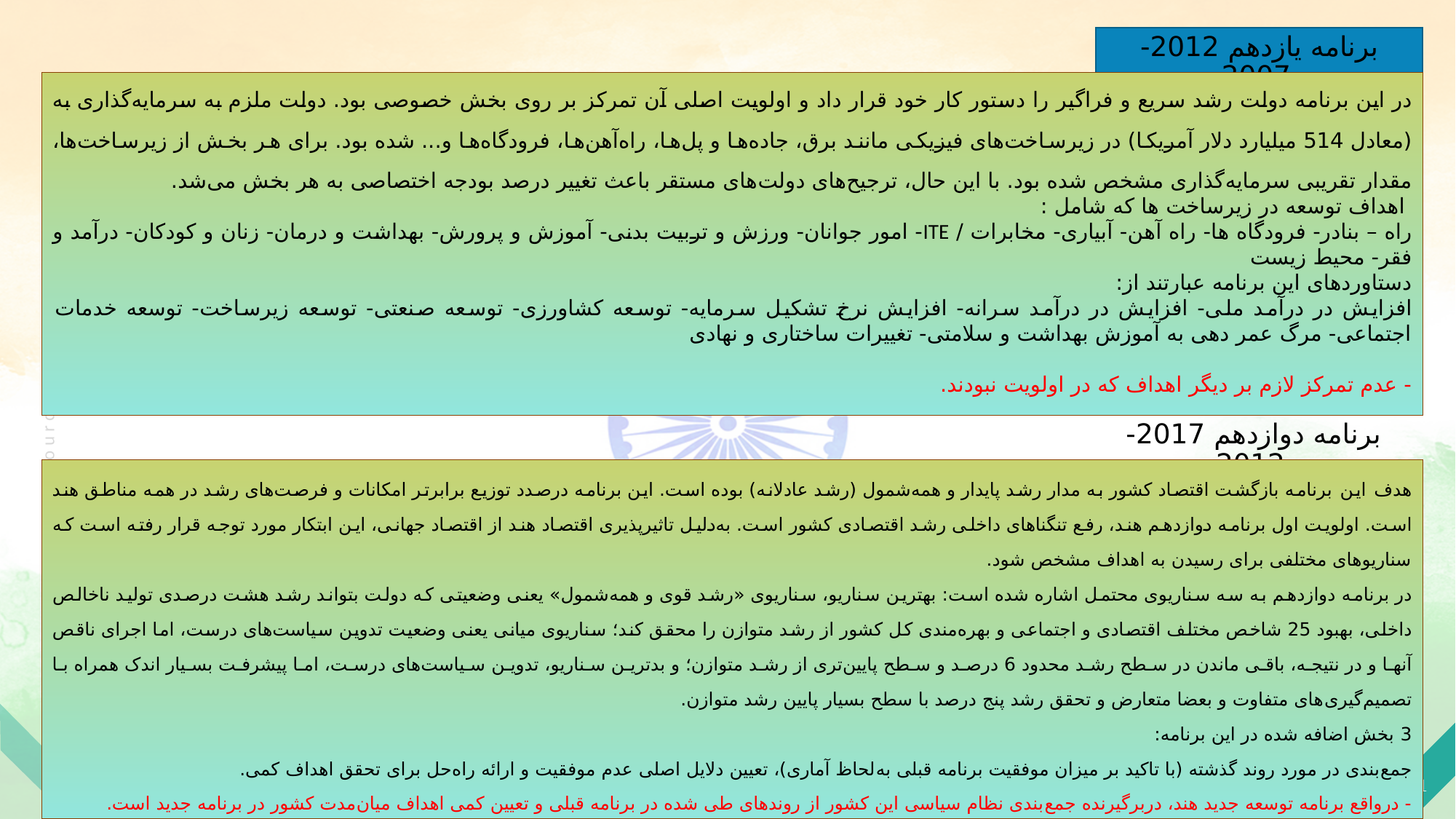

# برنامه یازدهم 2012-2007

در این برنامه دولت رشد سریع و فراگیر را دستور کار خود قرار داد و اولویت اصلی آن تمرکز بر روی بخش خصوصی بود. دولت ملزم به سرمایه‌گذاری به (معادل 514 میلیارد دلار آمریكا) در زیرساخت‌های فیزیكی مانند برق، جاده‌ها و پل‌ها، راه‌آهن‌ها، فرودگاه‌ها و... شده بود. برای هر بخش از زیرساخت‌ها، مقدار تقریبی سرمایه‌گذاری مشخص شده بود. با این حال، ترجیح‌های دولت‌های مستقر باعث تغییر درصد بودجه اختصاصی به هر بخش می‌شد.
 اهداف توسعه در زیرساخت ها که شامل :
راه – بنادر- فرودگاه ها- راه آهن- آبیاری- مخابرات / ITE- امور جوانان- ورزش و تربیت بدنی- آموزش و پرورش- بهداشت و درمان- زنان و کودکان- درآمد و فقر- محیط زیست
دستاوردهای این برنامه عبارتند از:
افزایش در درآمد ملی- افزایش در درآمد سرانه- افزایش نرخ تشکیل سرمایه- توسعه کشاورزی- توسعه صنعتی- توسعه زیرساخت- توسعه خدمات اجتماعی- مرگ عمر دهی به آموزش بهداشت و سلامتی- تغییرات ساختاری و نهادی

- عدم تمرکز لازم بر دیگر اهداف که در اولویت نبودند.

برنامه دوازدهم 2017-2012
هدف این برنامه بازگشت اقتصاد کشور به مدار رشد پایدار و همه‌شمول (رشد عادلانه) بوده است. این برنامه درصدد توزیع برابرتر امكانات و فرصت‌های رشد در همه مناطق هند است. اولویت اول برنامه دوازدهم هند، رفع تنگناهای داخلی رشد اقتصادی کشور است. به‌دلیل تاثیرپذیری اقتصاد هند از اقتصاد جهانی، این ابتكار مورد توجه قرار رفته است که سناریوهای مختلفی برای رسیدن به اهداف مشخص شود.
در برنامه دوازدهم به سه سناریوی محتمل اشاره شده است: بهترین سناریو، سناریوی «رشد قوی و همه‌شمول» یعنی وضعیتی که دولت بتواند رشد هشت درصدی تولید ناخالص داخلی، بهبود 25 شاخص مختلف اقتصادی و اجتماعی و بهره‌مندی کل کشور از رشد متوازن را محقق کند؛ سناریوی میانی یعنی وضعیت تدوین سیاست‌های درست، اما اجرای ناقص آنها و در نتیجه، باقی ماندن در سطح رشد محدود 6 درصد و سطح پایین‌تری از رشد متوازن؛ و بدترین سناریو، تدوین سیاست‌های درست، اما پیشرفت بسیار اندک همراه با تصمیم‌گیری‌های متفاوت و بعضا متعارض و تحقق رشد پنج درصد با سطح بسیار پایین رشد متوازن.
3 بخش اضافه شده در این برنامه:
جمع‌بندی در مورد روند گذشته (با تاکید بر میزان موفقیت برنامه قبلی به‌لحاظ آماری)، تعیین دلایل اصلی عدم موفقیت و ارائه راه‌حل برای تحقق اهداف کمی.
- درواقع برنامه توسعه جدید هند، دربرگیرنده جمع‌بندی نظام سیاسی این کشور از روندهای طی شده در برنامه قبلی و تعیین کمی اهداف میان‌مدت کشور در برنامه جدید است.